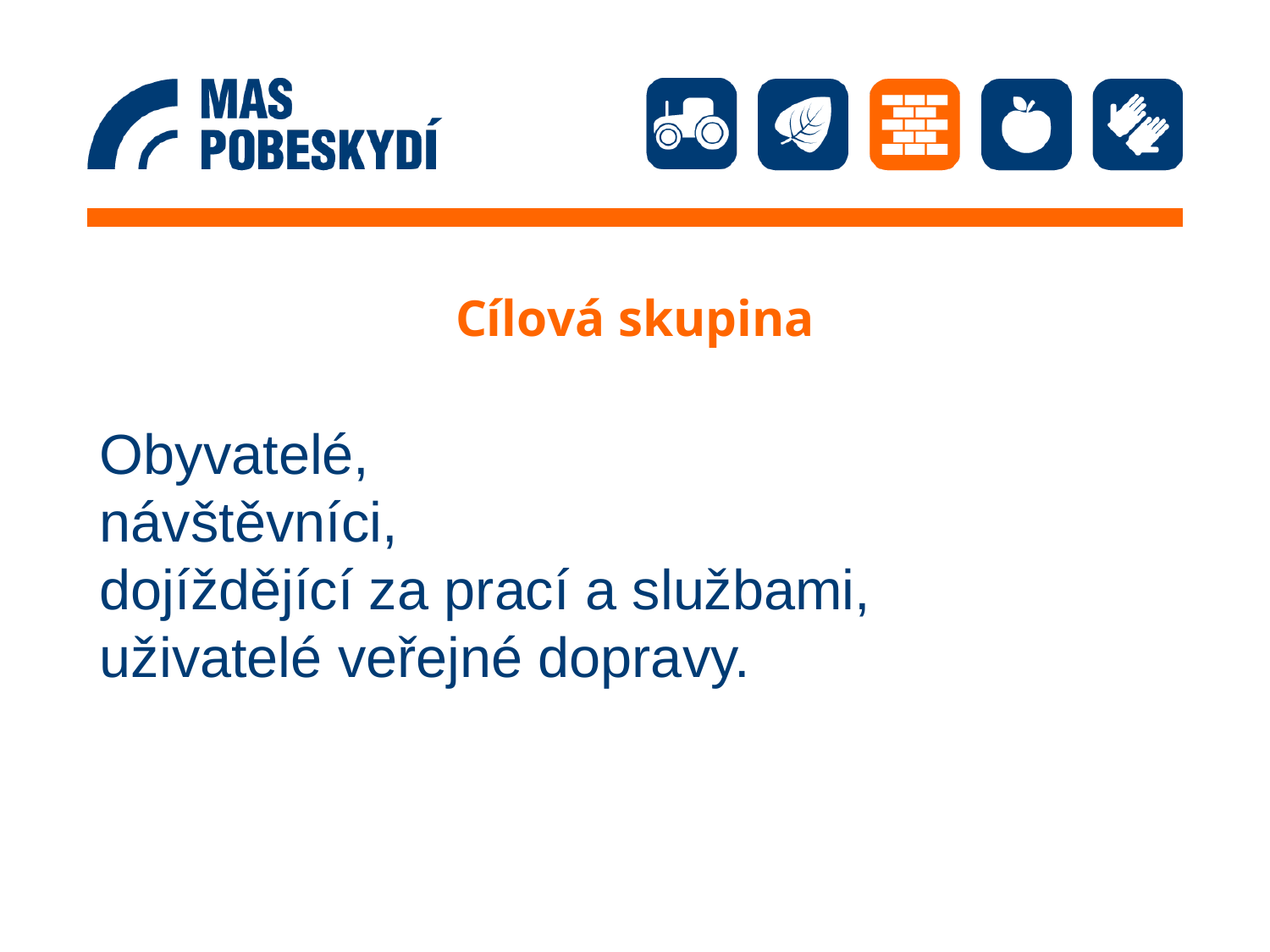

# Cílová skupina
Obyvatelé,
návštěvníci,
dojíždějící za prací a službami,
uživatelé veřejné dopravy.